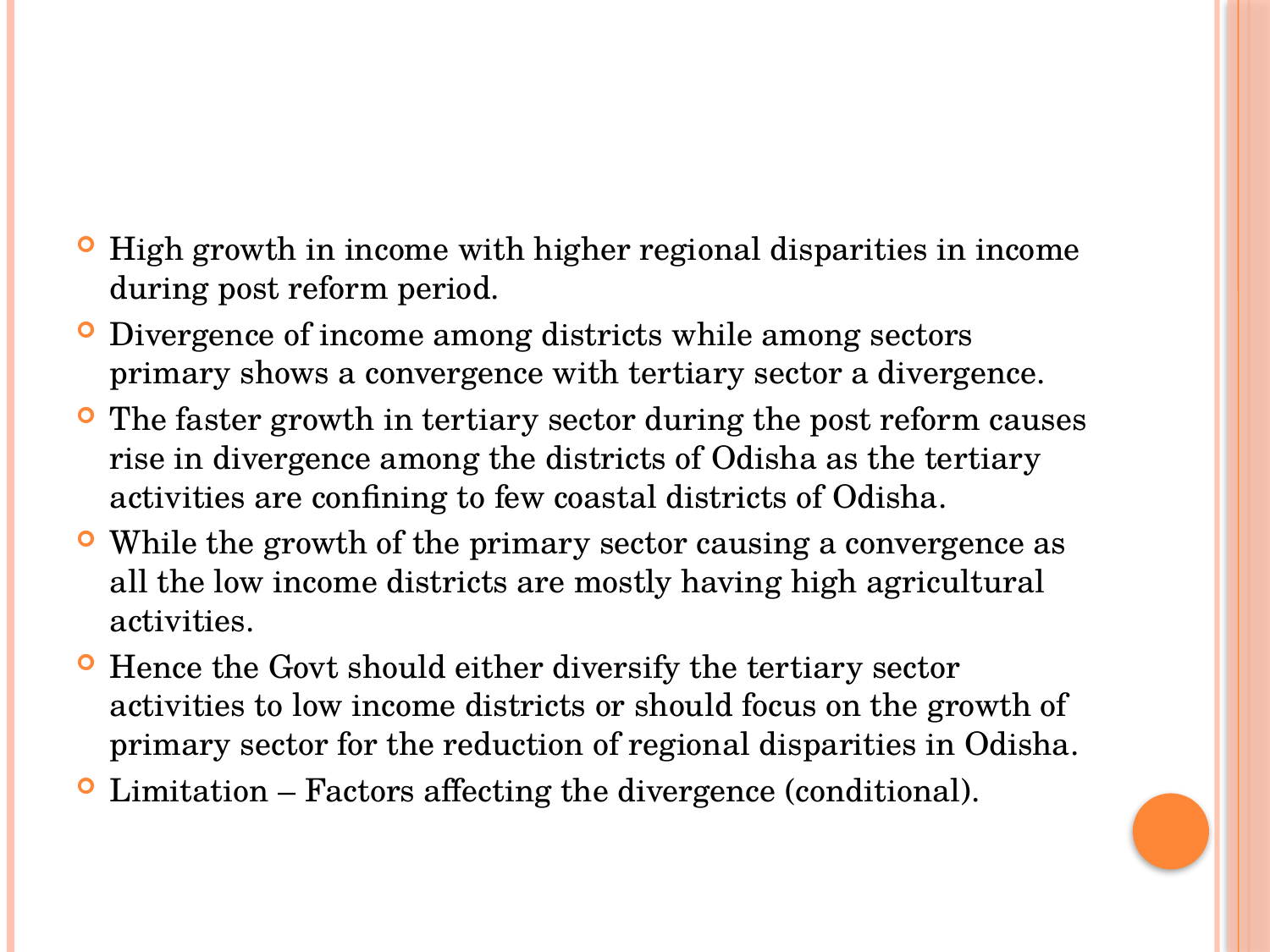

#
High growth in income with higher regional disparities in income during post reform period.
Divergence of income among districts while among sectors primary shows a convergence with tertiary sector a divergence.
The faster growth in tertiary sector during the post reform causes rise in divergence among the districts of Odisha as the tertiary activities are confining to few coastal districts of Odisha.
While the growth of the primary sector causing a convergence as all the low income districts are mostly having high agricultural activities.
Hence the Govt should either diversify the tertiary sector activities to low income districts or should focus on the growth of primary sector for the reduction of regional disparities in Odisha.
Limitation – Factors affecting the divergence (conditional).